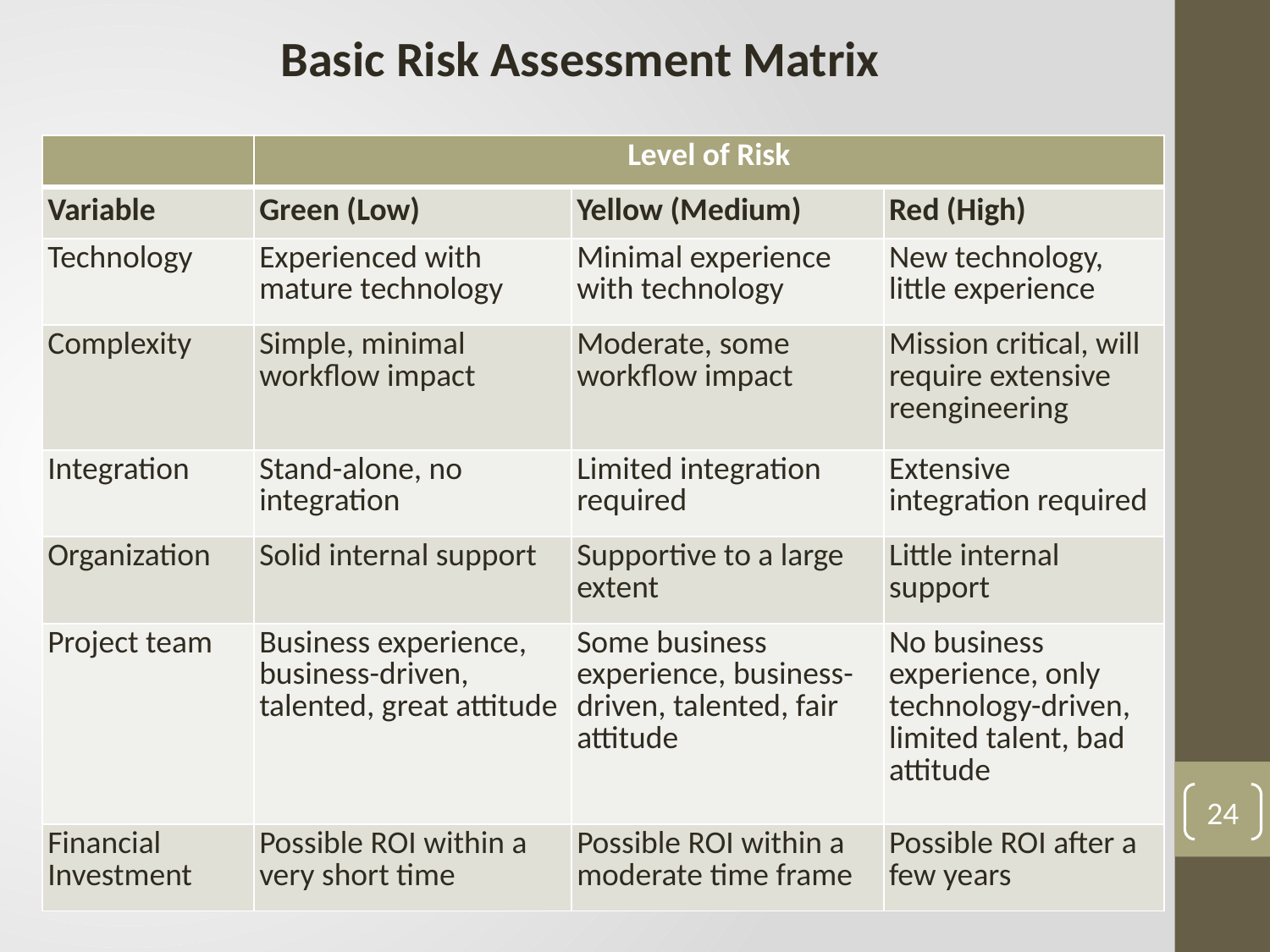

Basic Risk Assessment Matrix
|  | Level of Risk |  |  |
| --- | --- | --- | --- |
| Variable | Green (Low) | Yellow (Medium) | Red (High) |
| Technology | Experienced with mature technology | Minimal experience with technology | New technology, little experience |
| Complexity | Simple, minimal workflow impact | Moderate, some workflow impact | Mission critical, will require extensive reengineering |
| Integration | Stand-alone, no integration | Limited integration required | Extensive integration required |
| Organization | Solid internal support | Supportive to a large extent | Little internal support |
| Project team | Business experience, business-driven, talented, great attitude | Some business experience, business-driven, talented, fair attitude | No business experience, only technology-driven, limited talent, bad attitude |
| Financial Investment | Possible ROI within a very short time | Possible ROI within a moderate time frame | Possible ROI after a few years |
24